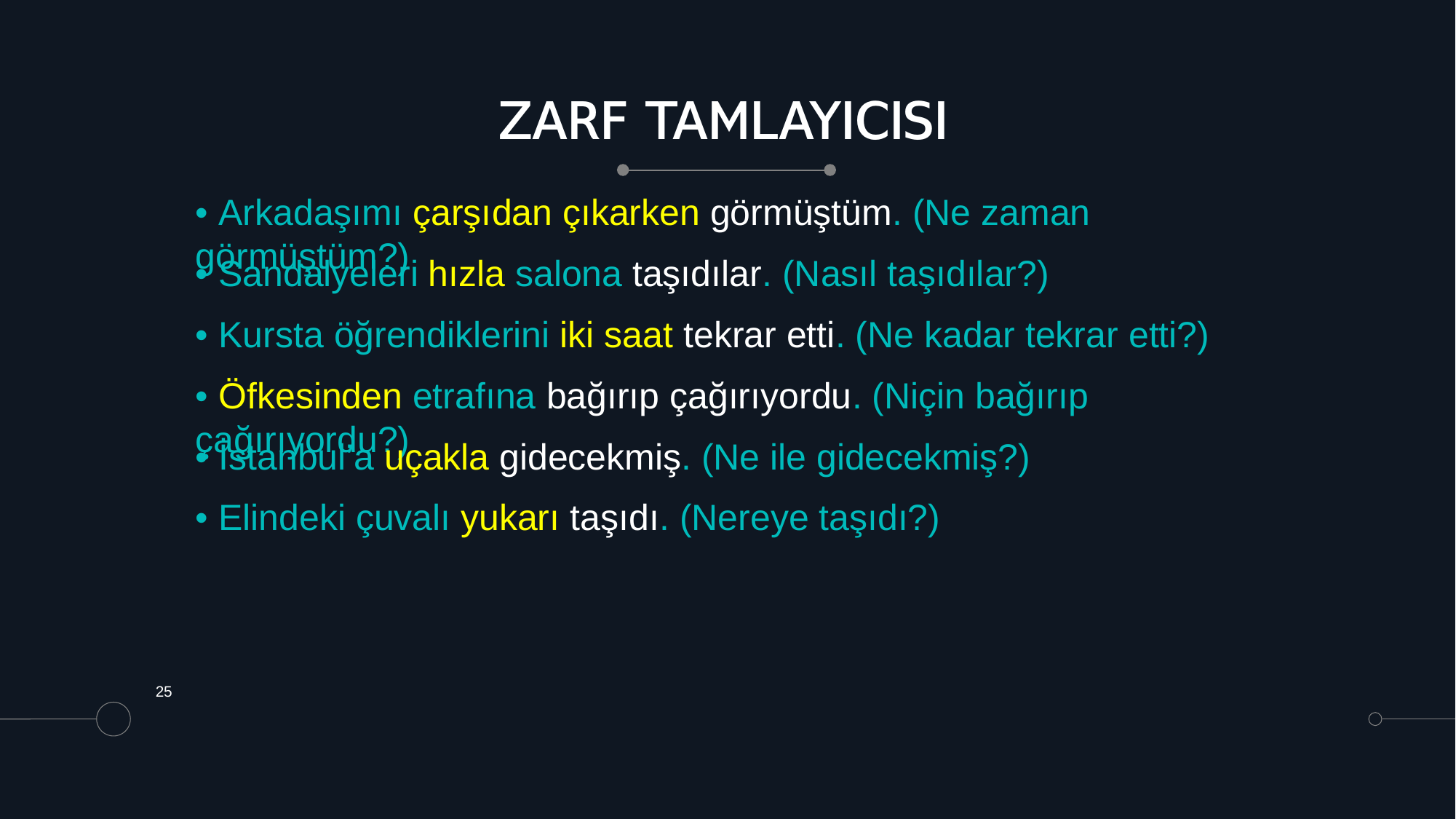

# ZARF TAMLAYICISI
• Arkadaşımı çarşıdan çıkarken görmüştüm. (Ne zaman görmüştüm?)
• Sandalyeleri hızla salona taşıdılar. (Nasıl taşıdılar?)
• Kursta öğrendiklerini iki saat tekrar etti. (Ne kadar tekrar etti?)
• Öfkesinden etrafına bağırıp çağırıyordu. (Niçin bağırıp çağırıyordu?)
• İstanbul’a uçakla gidecekmiş. (Ne ile gidecekmiş?)
• Elindeki çuvalı yukarı taşıdı. (Nereye taşıdı?)
25